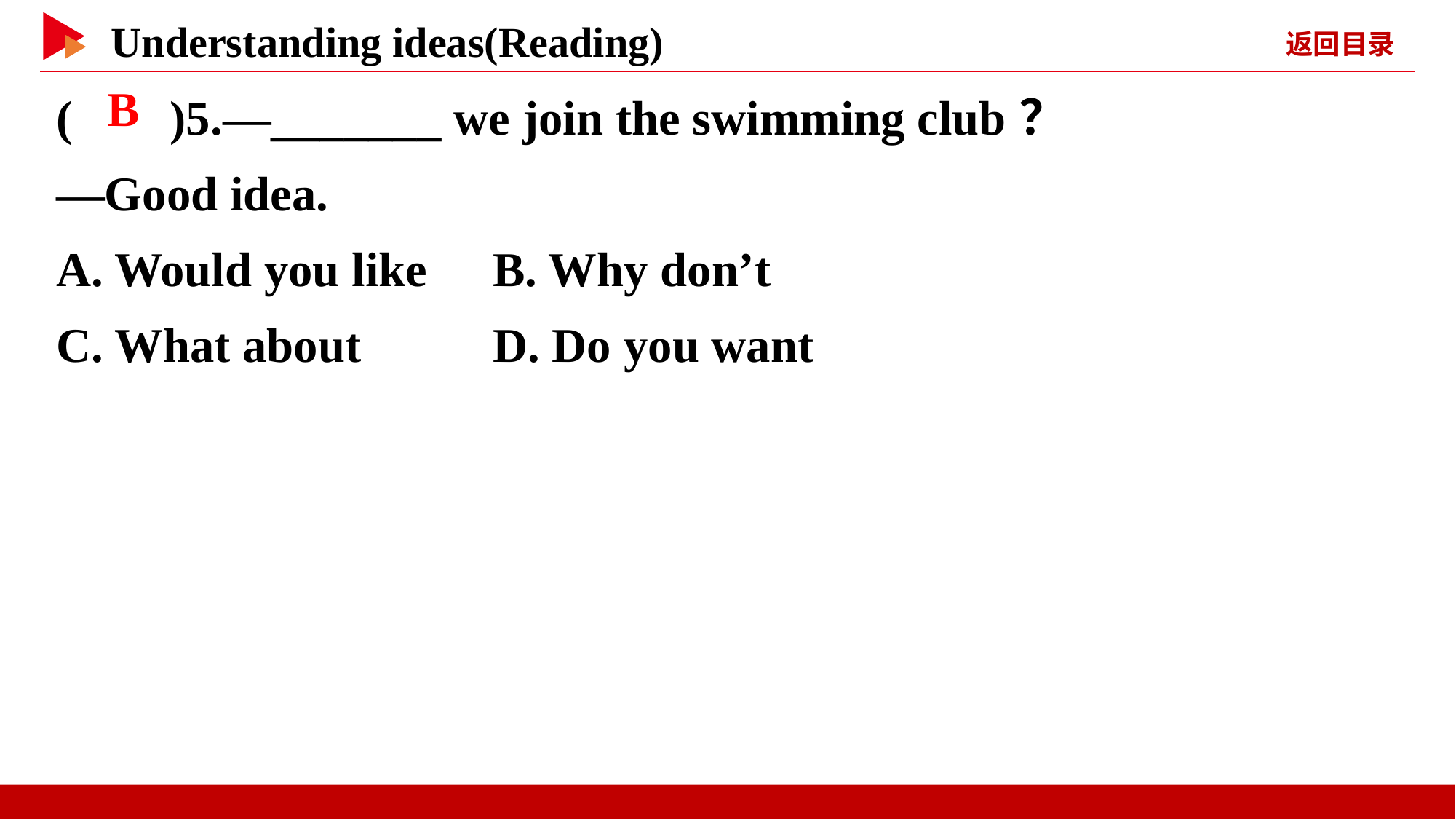

(        )5.—_______ we join the swimming club？
—Good idea.
A. Would you like	B. Why don’t
C. What about  	D. Do you want
   B